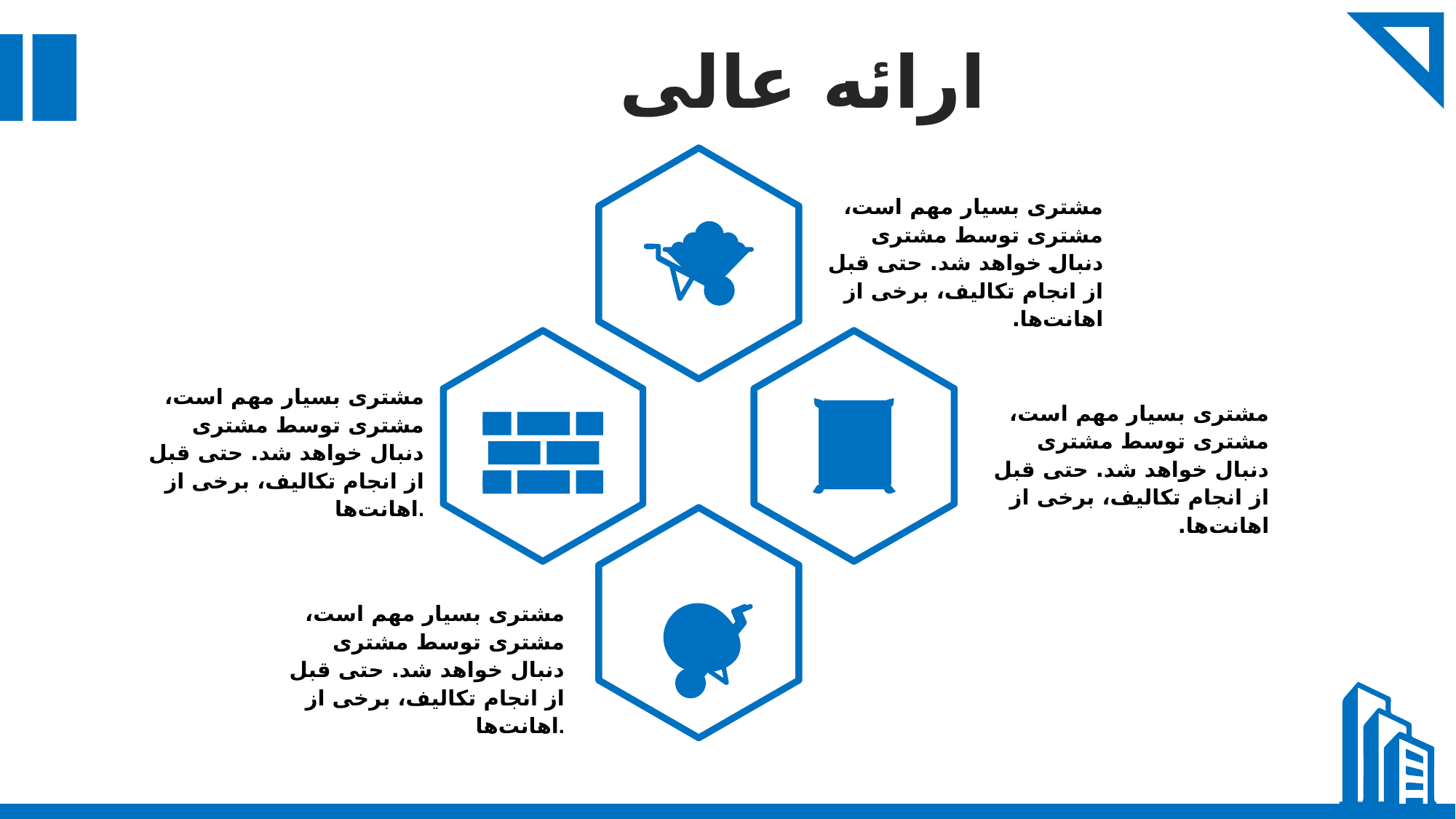

ارائه عالی

مشتری بسیار مهم است، مشتری توسط مشتری دنبال خواهد شد. حتی قبل از انجام تکالیف، برخی از اهانت‌ها.

مشتری بسیار مهم است، مشتری توسط مشتری دنبال خواهد شد. حتی قبل از انجام تکالیف، برخی از اهانت‌ها.
مشتری بسیار مهم است، مشتری توسط مشتری دنبال خواهد شد. حتی قبل از انجام تکالیف، برخی از اهانت‌ها.

مشتری بسیار مهم است، مشتری توسط مشتری دنبال خواهد شد. حتی قبل از انجام تکالیف، برخی از اهانت‌ها.